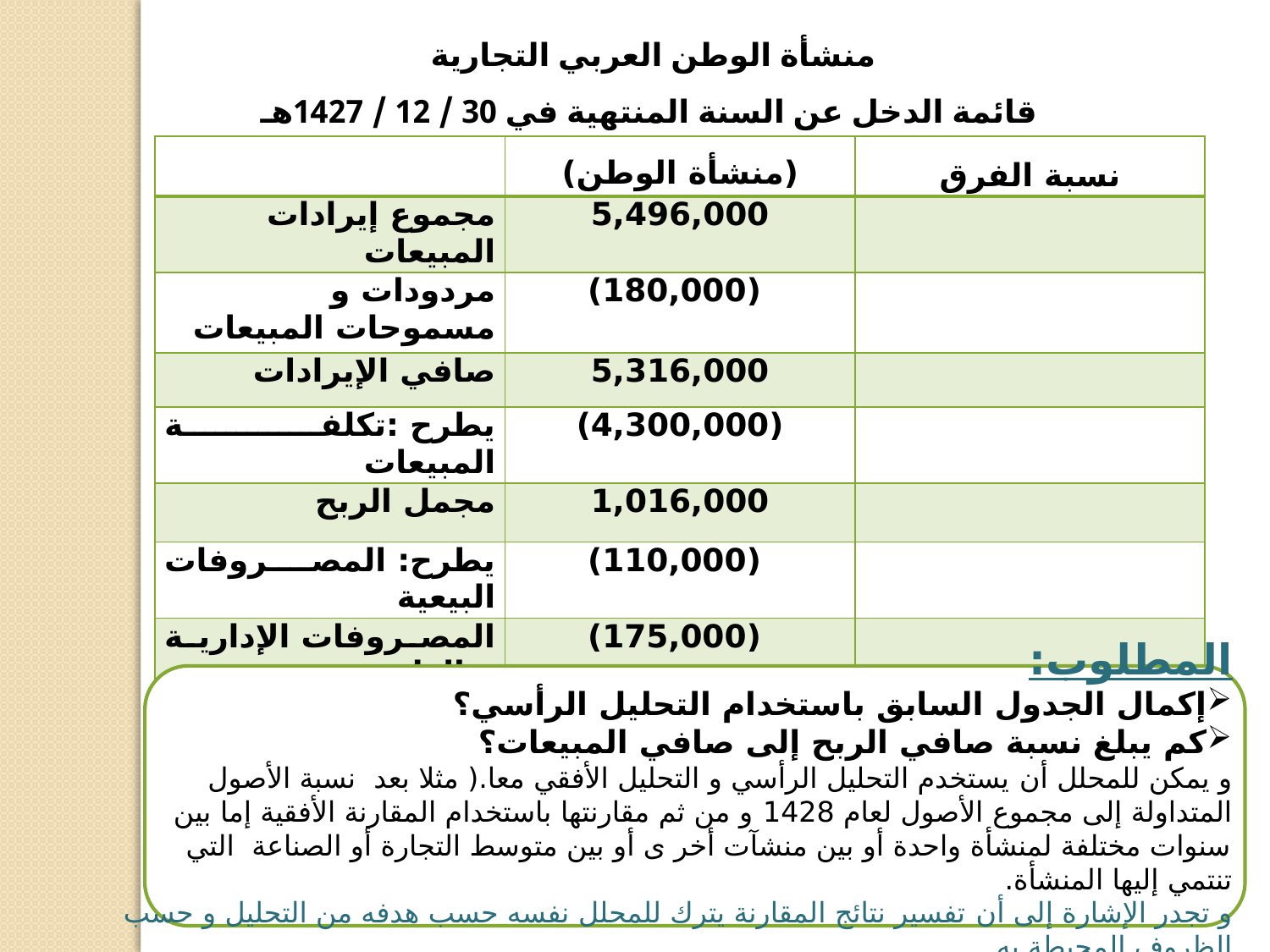

منشأة الوطن العربي التجارية
قائمة الدخل عن السنة المنتهية في 30 / 12 / 1427هـ
|  | (منشأة الوطن) | نسبة الفرق |
| --- | --- | --- |
| مجموع إيرادات المبيعات | 5,496,000 |  |
| مردودات و مسموحات المبيعات | (180,000) |  |
| صافي الإيرادات | 5,316,000 |  |
| يطرح :تكلفة المبيعات | (4,300,000) |  |
| مجمل الربح | 1,016,000 |  |
| يطرح: المصروفات البيعية | (110,000) |  |
| المصروفات الإدارية و العامة | (175,000) |  |
| صافي الربح ( أو صافي الخسارة | 731,000 |  |

المطلوب:
إكمال الجدول السابق باستخدام التحليل الرأسي؟
كم يبلغ نسبة صافي الربح إلى صافي المبيعات؟
و يمكن للمحلل أن يستخدم التحليل الرأسي و التحليل الأفقي معا.( مثلا بعد  نسبة الأصول المتداولة إلى مجموع الأصول لعام 1428 و من ثم مقارنتها باستخدام المقارنة الأفقية إما بين سنوات مختلفة لمنشأة واحدة أو بين منشآت أخر ى أو بين متوسط التجارة أو الصناعة  التي تنتمي إليها المنشأة.
و تجدر الإشارة إلى أن تفسير نتائج المقارنة يترك للمحلل نفسه حسب هدفه من التحليل و حسب الظروف المحيطة به.